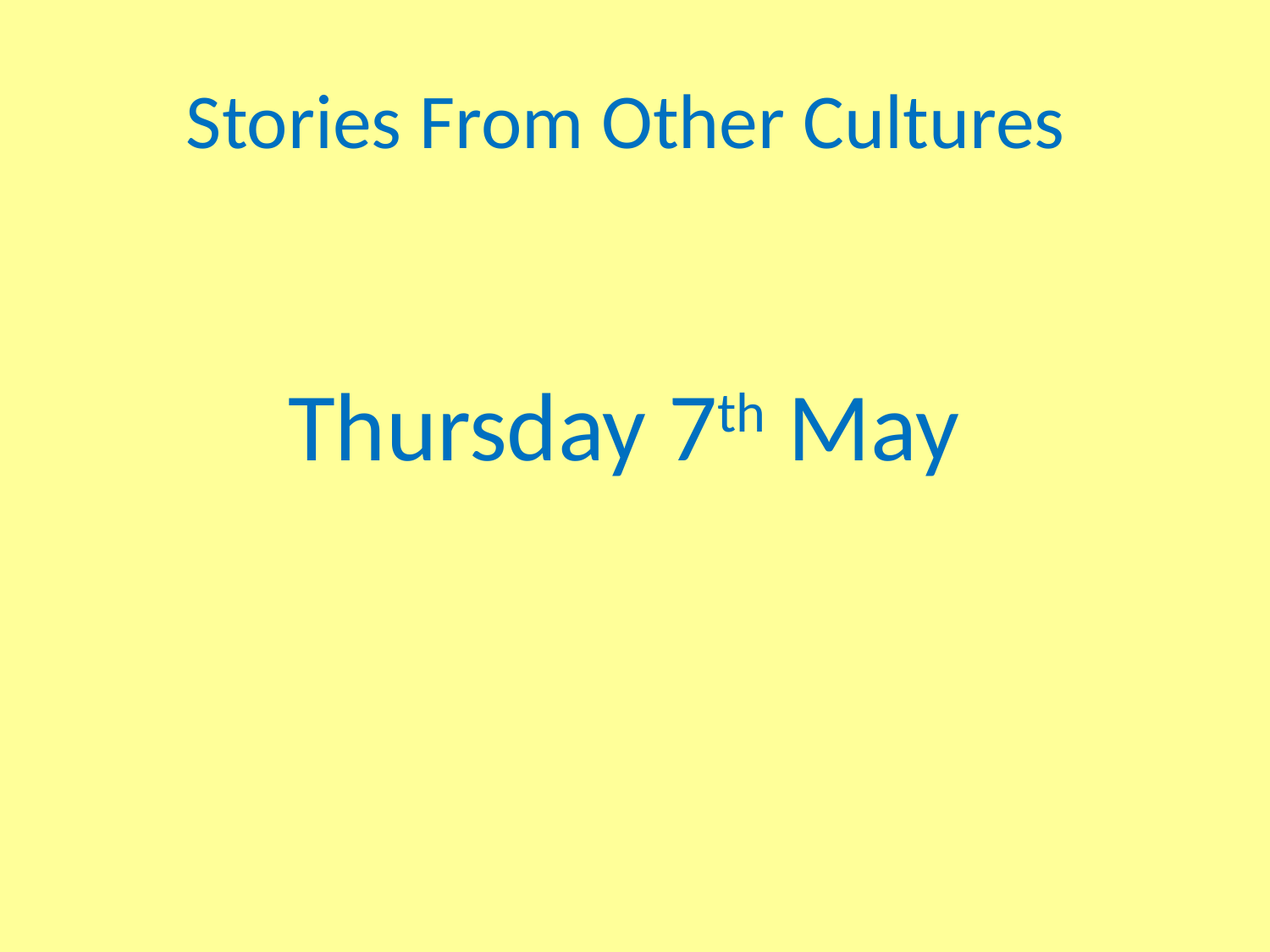

# Stories From Other Cultures

Thursday 7th May